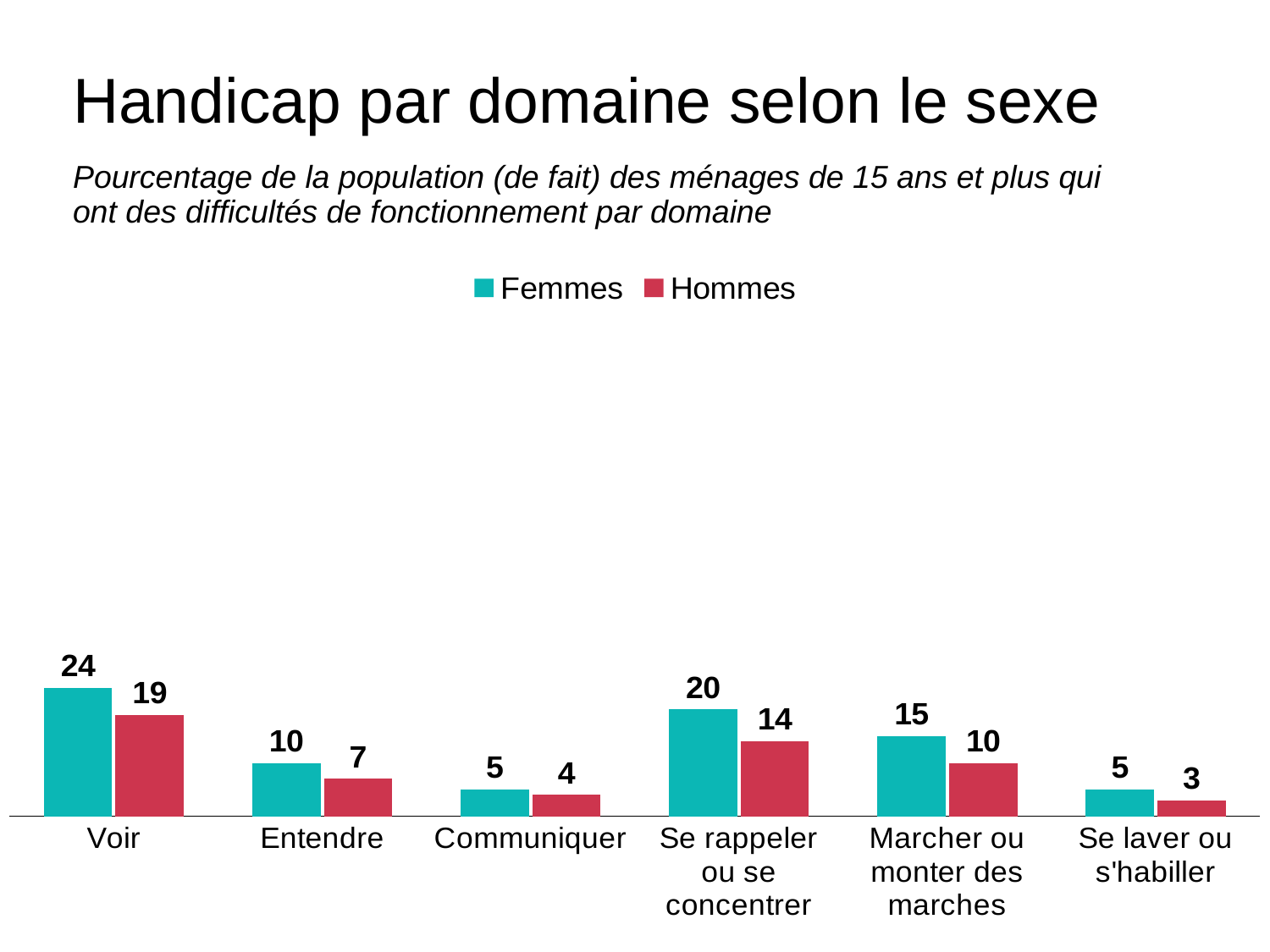

# Handicap par domaine selon le sexe
Pourcentage de la population (de fait) des ménages de 15 ans et plus qui ont des difficultés de fonctionnement par domaine

### Chart

| Category | Femmes | Hommes |
|---|---|---|
| Voir | 24.0 | 19.0 |
| Entendre | 10.0 | 7.0 |
| Communiquer | 5.0 | 4.0 |
| Se rappeler ou se concentrer | 20.0 | 14.0 |
| Marcher ou monter des marches | 15.0 | 10.0 |
| Se laver ou s'habiller | 5.0 | 3.0 |